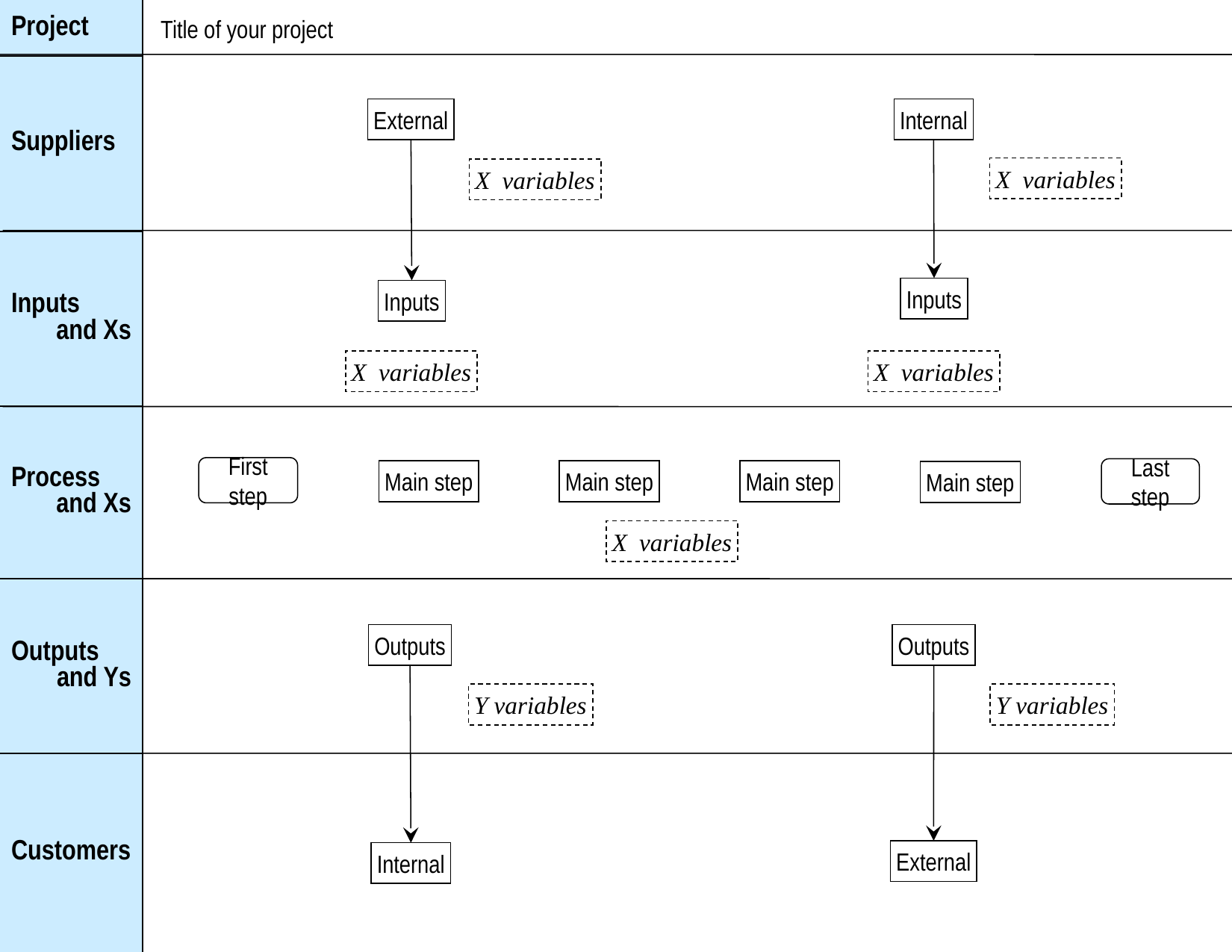

| Project |
| --- |
| Suppliers |
| Inputs and Xs |
| Process and Xs |
| Outputs and Ys |
| Customers |
Title of your project

External
Internal
X  variables
X  variables

Inputs
Inputs
X  variables
X  variables

First step
Last step
Main step
Main step
Main step
Main step
X  variables

Outputs
Outputs
Y variables
Y variables

External
Internal